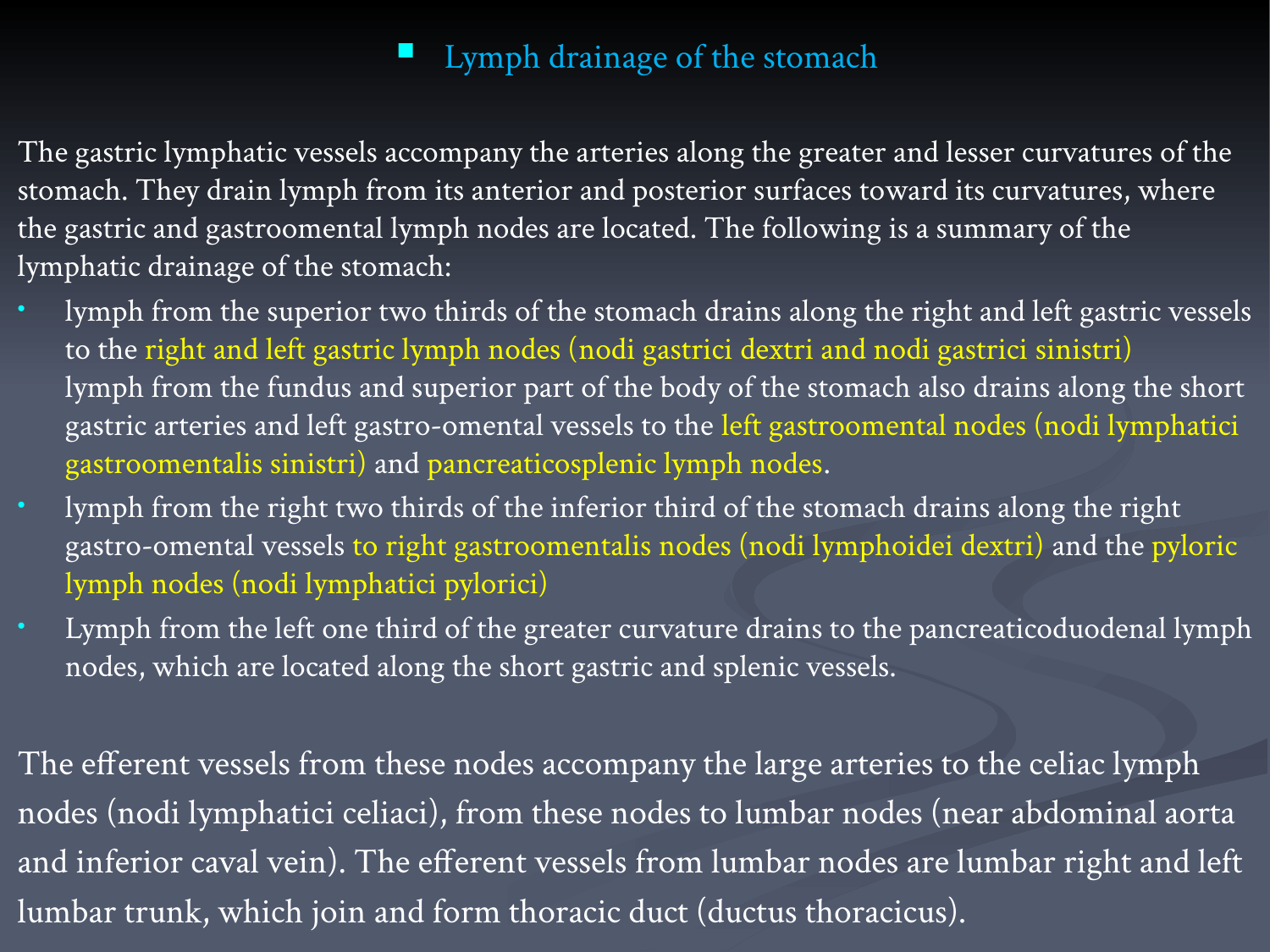

Lymph drainage of the stomach

The gastric lymphatic vessels accompany the arteries along the greater and lesser curvatures of the stomach. They drain lymph from its anterior and posterior surfaces toward its curvatures, where the gastric and gastroomental lymph nodes are located. The following is a summary of the lymphatic drainage of the stomach:
lymph from the superior two thirds of the stomach drains along the right and left gastric vessels to the right and left gastric lymph nodes (nodi gastrici dextri and nodi gastrici sinistri)
lymph from the fundus and superior part of the body of the stomach also drains along the short gastric arteries and left gastro-omental vessels to the left gastroomental nodes (nodi lymphatici gastroomentalis sinistri) and pancreaticosplenic lymph nodes.
lymph from the right two thirds of the inferior third of the stomach drains along the right gastro-omental vessels to right gastroomentalis nodes (nodi lymphoidei dextri) and the pyloric lymph nodes (nodi lymphatici pylorici)
Lymph from the left one third of the greater curvature drains to the pancreaticoduodenal lymph nodes, which are located along the short gastric and splenic vessels.

The efferent vessels from these nodes accompany the large arteries to the celiac lymph
nodes (nodi lymphatici celiaci), from these nodes to lumbar nodes (near abdominal aorta
and inferior caval vein). The efferent vessels from lumbar nodes are lumbar right and left
lumbar trunk, which join and form thoracic duct (ductus thoracicus).